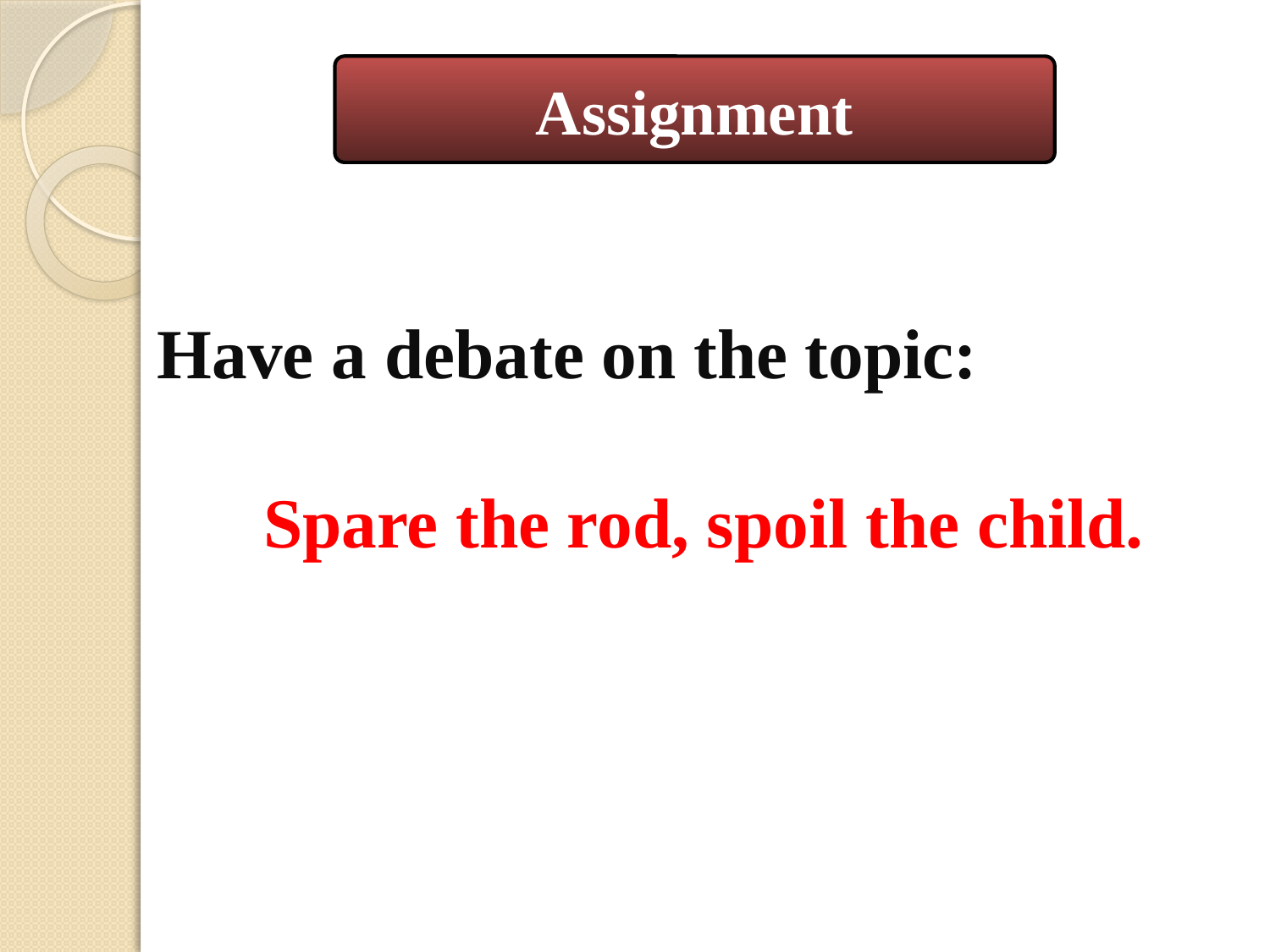

Assignment
Have a debate on the topic:

 Spare the rod, spoil the child.